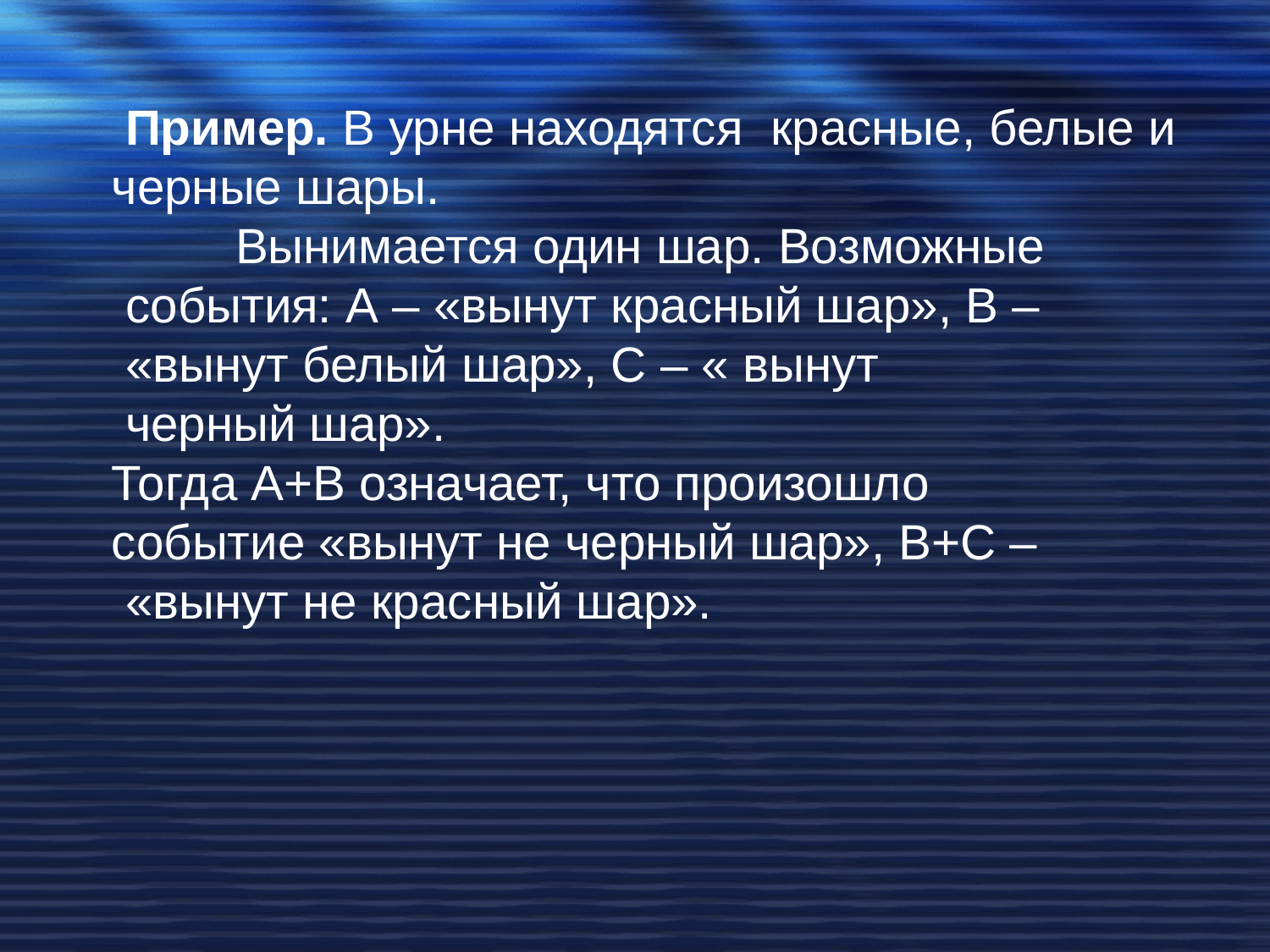

Пример. В урне находятся  красные, белые и черные шары.
         Вынимается один шар. Возможные
 события: А – «вынут красный шар», В –
 «вынут белый шар», С – « вынут
 черный шар».
Тогда А+В означает, что произошло
событие «вынут не черный шар», В+С –
 «вынут не красный шар».